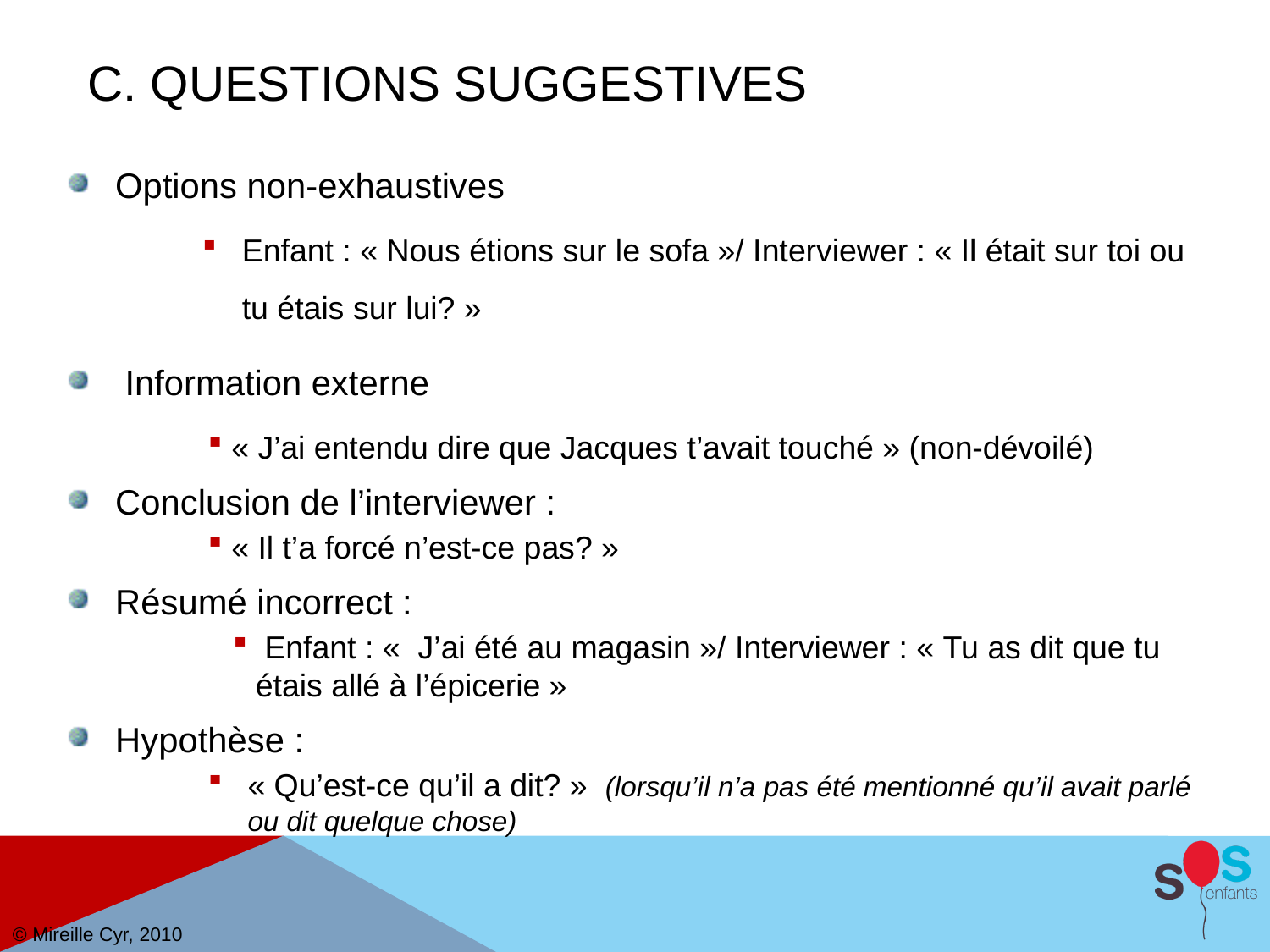

C. Questions suggestives
Options non-exhaustives
Enfant : « Nous étions sur le sofa »/ Interviewer : « Il était sur toi ou tu étais sur lui? »
 Information externe
« J’ai entendu dire que Jacques t’avait touché » (non-dévoilé)
Conclusion de l’interviewer :
« Il t’a forcé n’est-ce pas? »
Résumé incorrect :
 Enfant : «  J’ai été au magasin »/ Interviewer : « Tu as dit que tu étais allé à l’épicerie »
Hypothèse :
« Qu’est-ce qu’il a dit? »  (lorsqu’il n’a pas été mentionné qu’il avait parlé ou dit quelque chose)

© Mireille Cyr, 2010